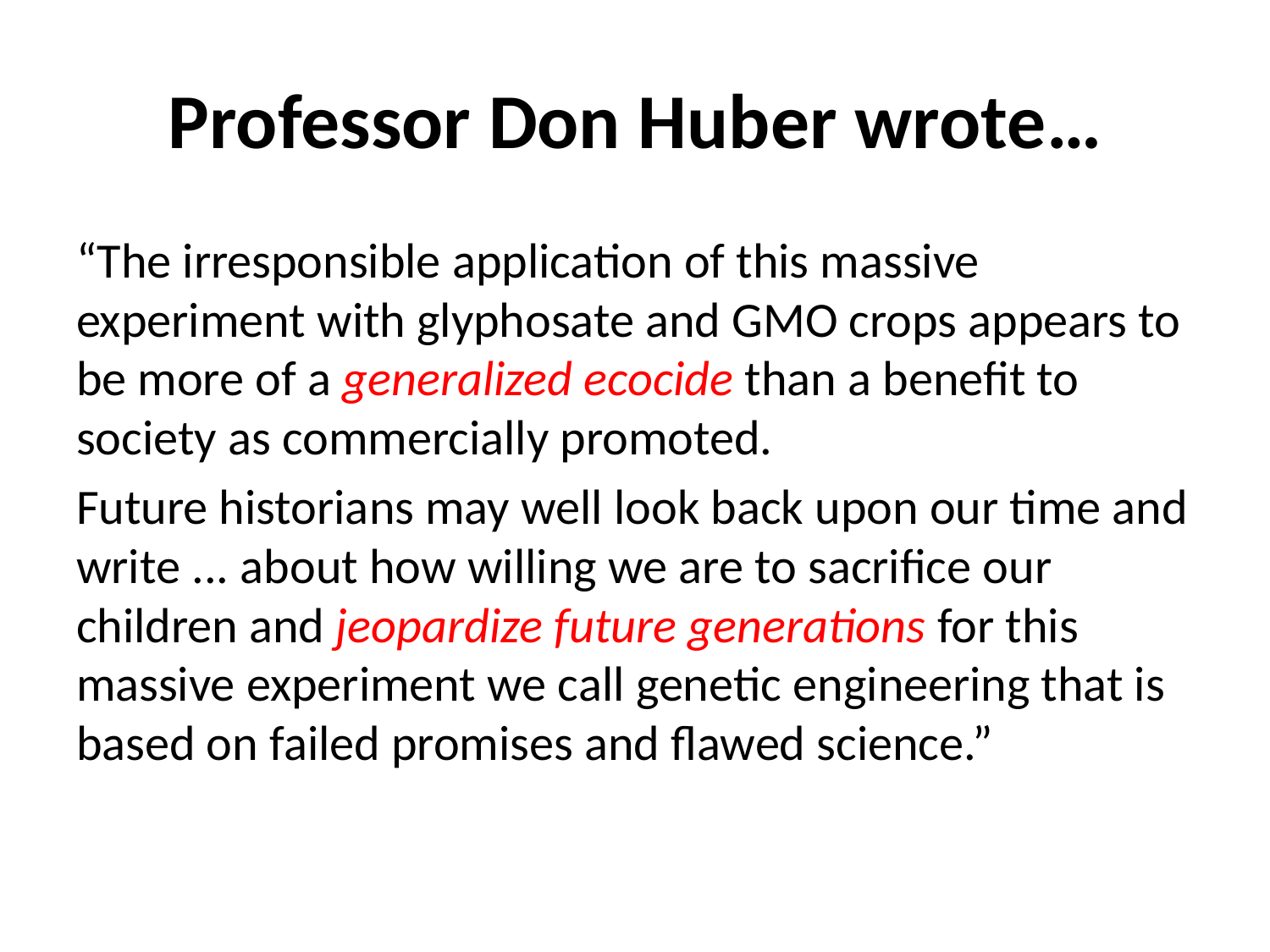

# Professor Don Huber wrote…
“The irresponsible application of this massive experiment with glyphosate and GMO crops appears to be more of a generalized ecocide than a benefit to society as commercially promoted.
Future historians may well look back upon our time and write ... about how willing we are to sacrifice our children and jeopardize future generations for this massive experiment we call genetic engineering that is based on failed promises and flawed science.”